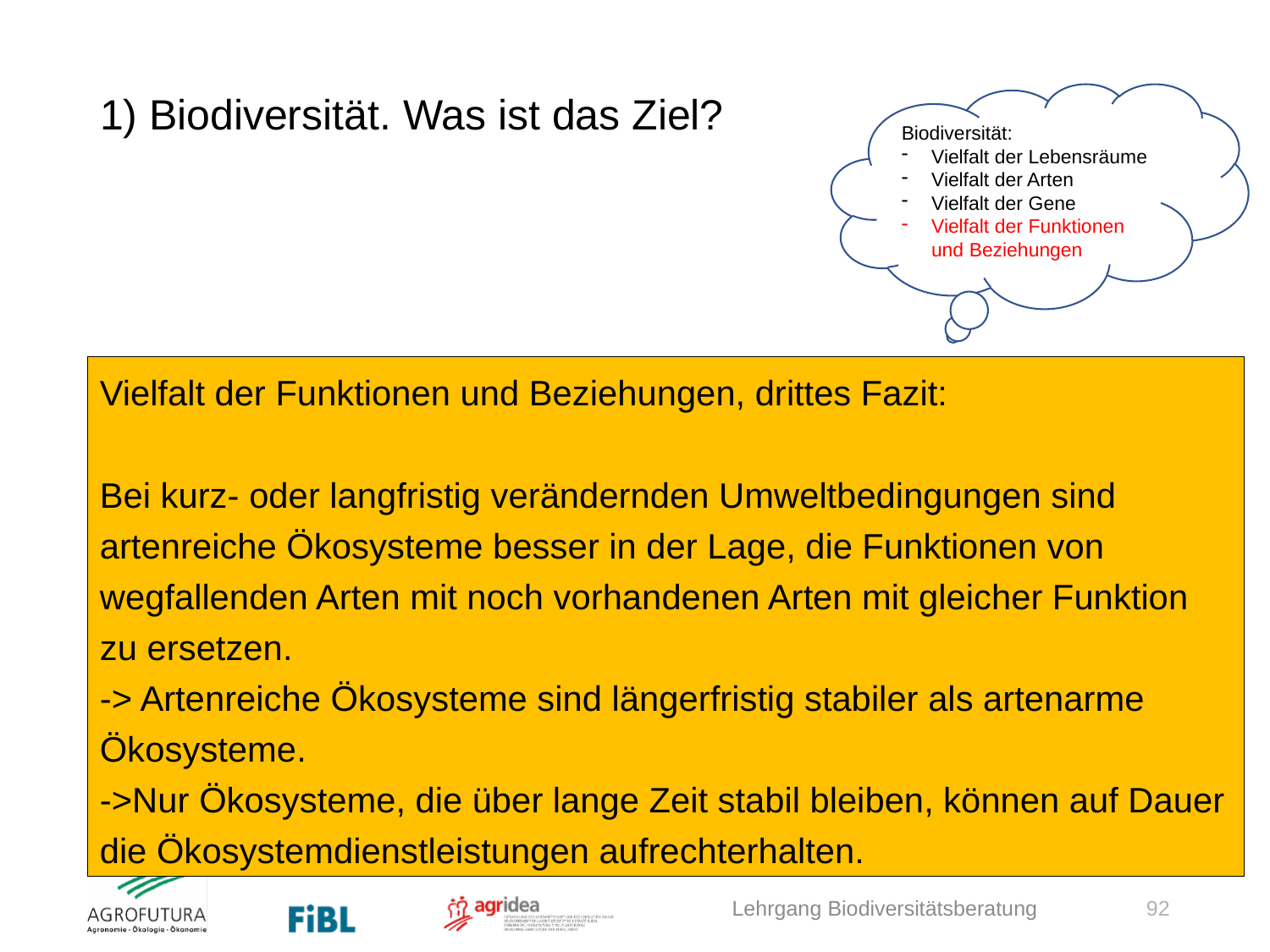

# 1) Biodiversität. Was ist das Ziel?
Biodiversität:
Vielfalt der Lebensräume
Vielfalt der Arten
Vielfalt der Gene
Vielfalt der Funktionen und Beziehungen
Vielfalt der Funktionen und Beziehungen, drittes Fazit:

Bei kurz- oder langfristig verändernden Umweltbedingungen sind artenreiche Ökosysteme besser in der Lage, die Funktionen von wegfallenden Arten mit noch vorhandenen Arten mit gleicher Funktion zu ersetzen.
-> Artenreiche Ökosysteme sind längerfristig stabiler als artenarme Ökosysteme.
->Nur Ökosysteme, die über lange Zeit stabil bleiben, können auf Dauer die Ökosystemdienstleistungen aufrechterhalten.
Lehrgang Biodiversitätsberatung
92